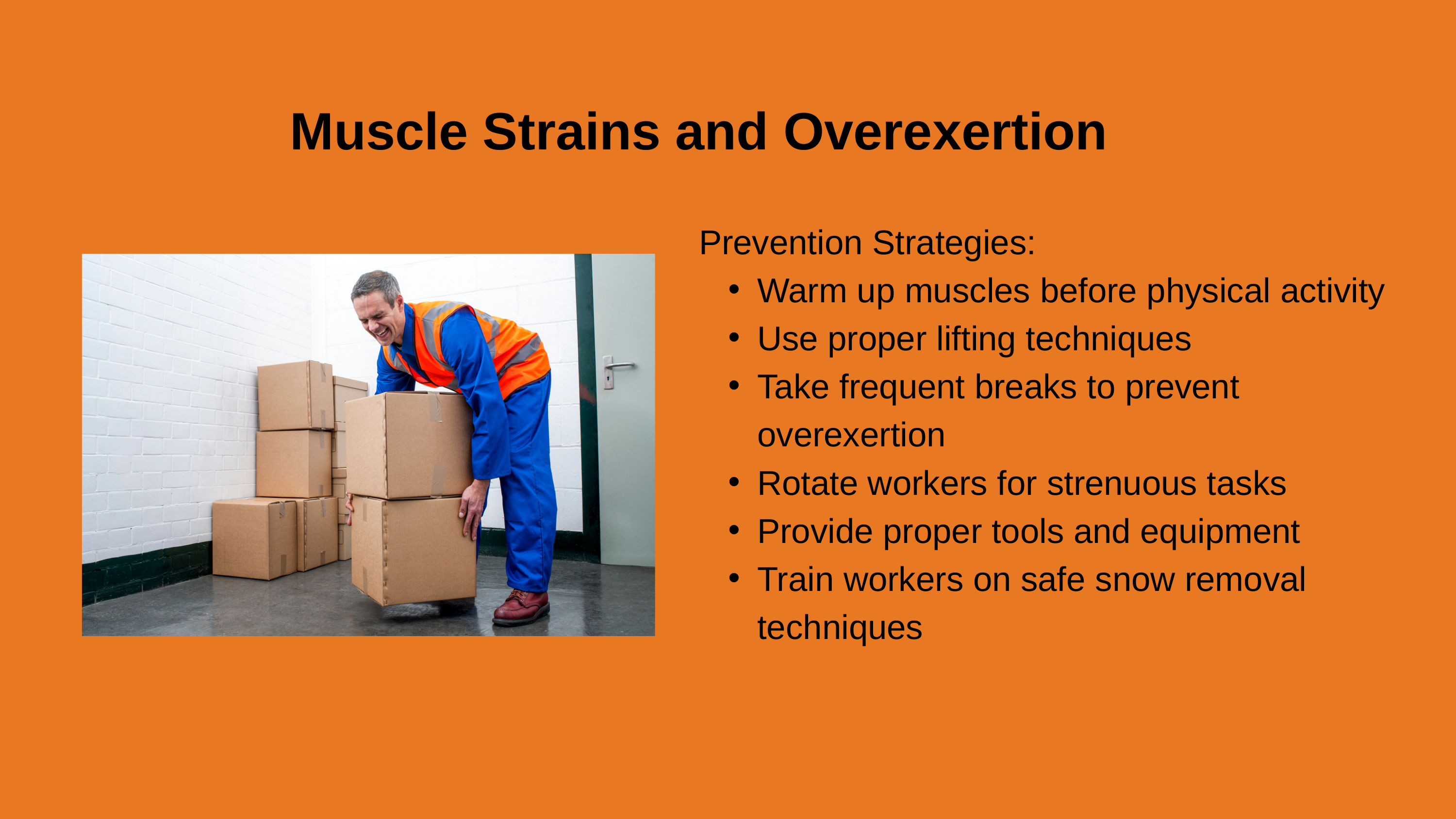

Muscle Strains and Overexertion
Prevention Strategies:
Warm up muscles before physical activity
Use proper lifting techniques
Take frequent breaks to prevent overexertion
Rotate workers for strenuous tasks
Provide proper tools and equipment
Train workers on safe snow removal techniques